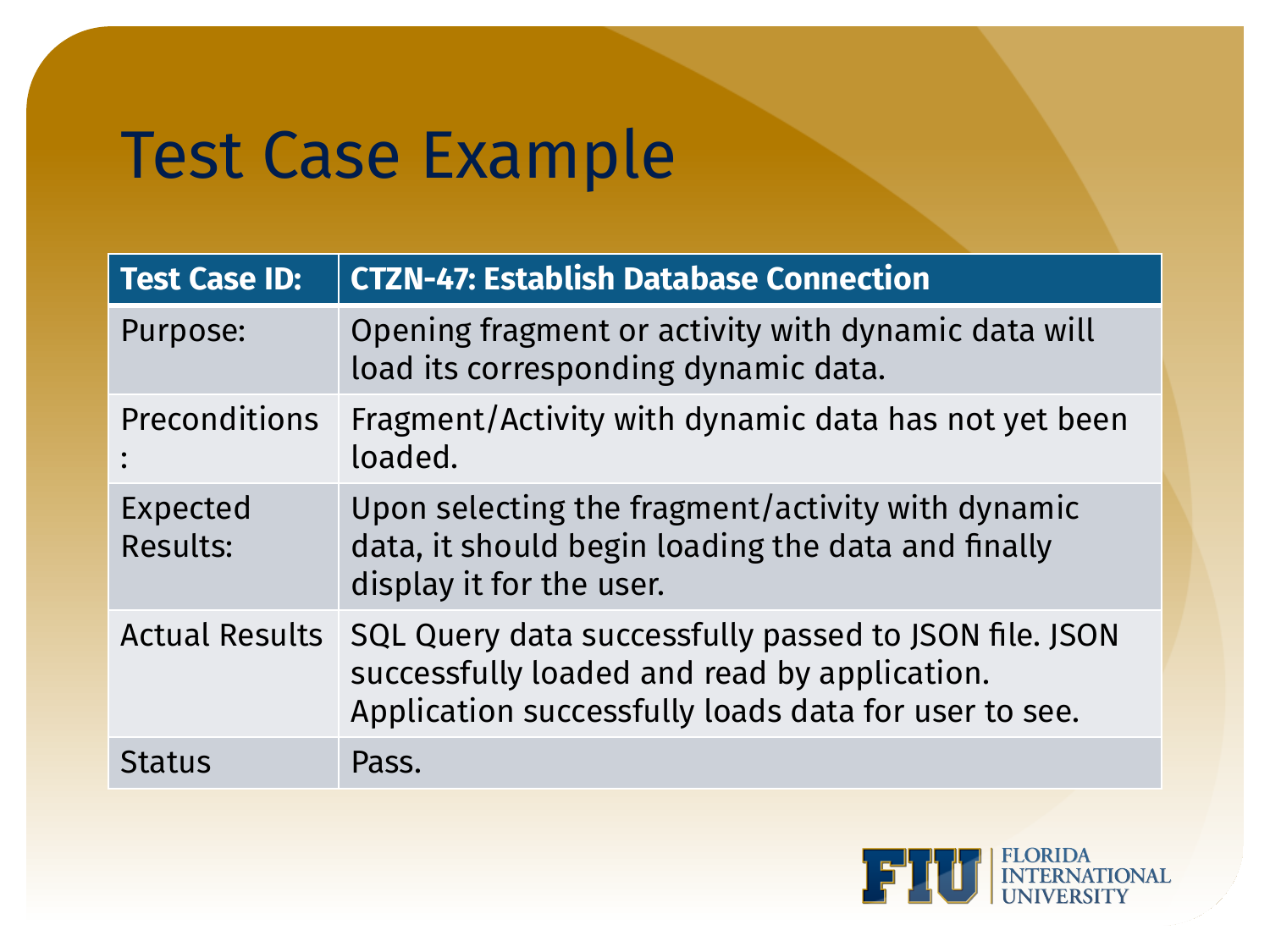

# Test Case Example
| Test Case ID: | CTZN-47: Establish Database Connection |
| --- | --- |
| Purpose: | Opening fragment or activity with dynamic data will load its corresponding dynamic data. |
| Preconditions: | Fragment/Activity with dynamic data has not yet been loaded. |
| Expected Results: | Upon selecting the fragment/activity with dynamic data, it should begin loading the data and finally display it for the user. |
| Actual Results | SQL Query data successfully passed to JSON file. JSON successfully loaded and read by application. Application successfully loads data for user to see. |
| Status | Pass. |